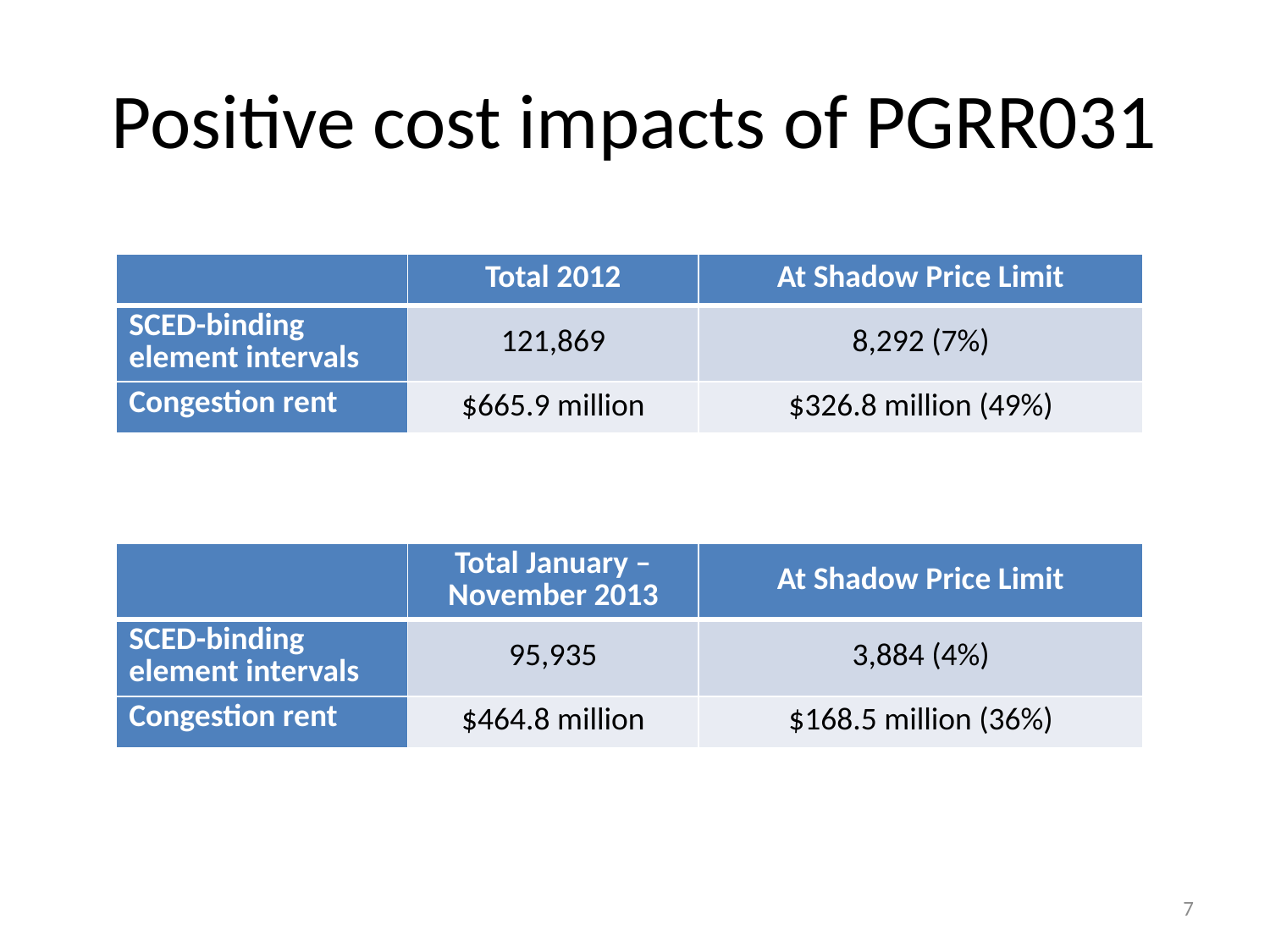

# Positive cost impacts of PGRR031
|  | Total 2012 | At Shadow Price Limit |
| --- | --- | --- |
| SCED-binding element intervals | 121,869 | 8,292 (7%) |
| Congestion rent | $665.9 million | $326.8 million (49%) |
|  | Total January – November 2013 | At Shadow Price Limit |
| --- | --- | --- |
| SCED-binding element intervals | 95,935 | 3,884 (4%) |
| Congestion rent | $464.8 million | $168.5 million (36%) |
7